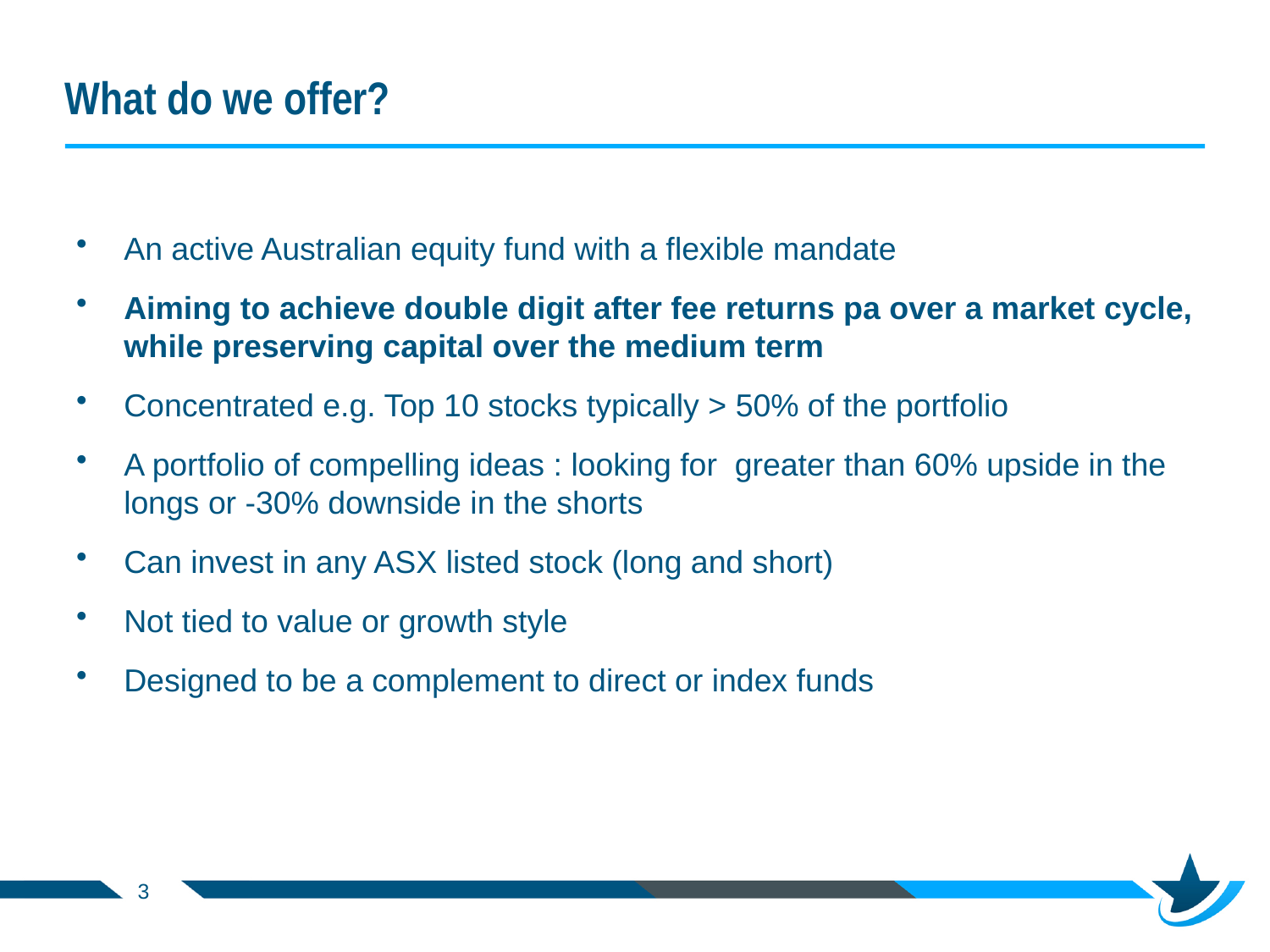

# What do we offer?
An active Australian equity fund with a flexible mandate
Aiming to achieve double digit after fee returns pa over a market cycle, while preserving capital over the medium term
Concentrated e.g. Top 10 stocks typically > 50% of the portfolio
A portfolio of compelling ideas : looking for  greater than 60% upside in the longs or -30% downside in the shorts
Can invest in any ASX listed stock (long and short)
Not tied to value or growth style
Designed to be a complement to direct or index funds

3